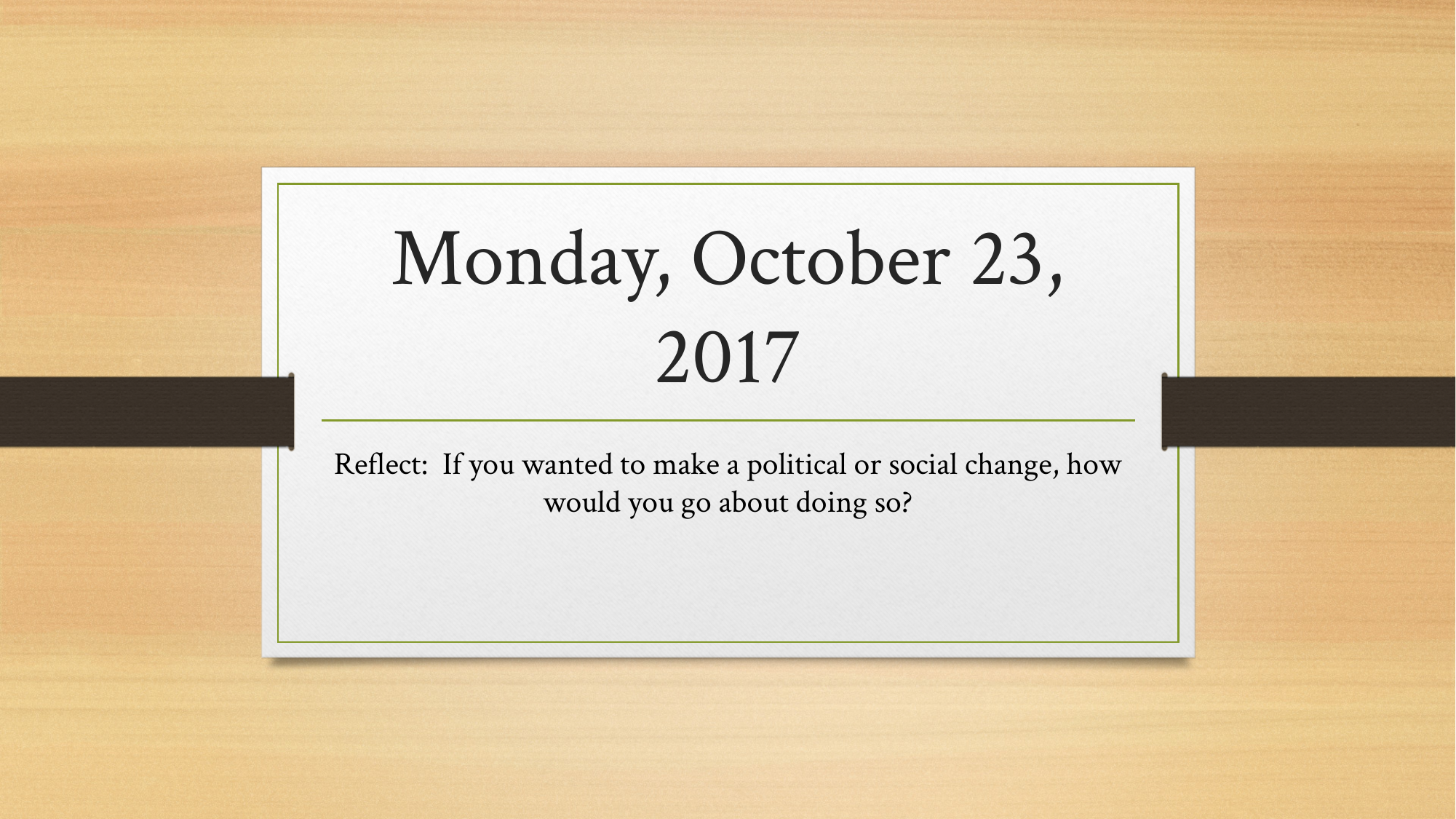

# Monday, October 23, 2017
Reflect:  If you wanted to make a political or social change, how would you go about doing so?